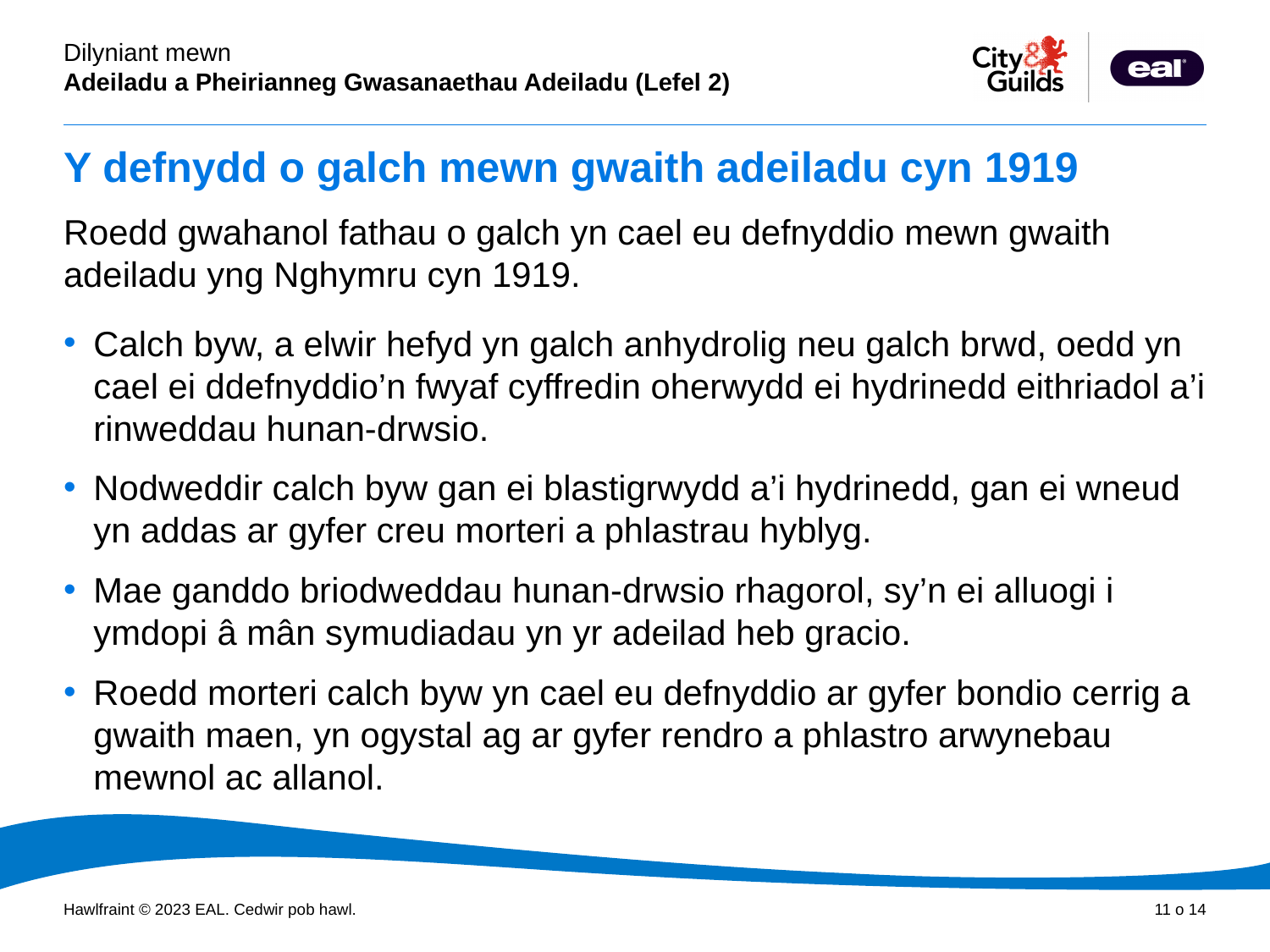

Y defnydd o galch mewn gwaith adeiladu cyn 1919
Roedd gwahanol fathau o galch yn cael eu defnyddio mewn gwaith adeiladu yng Nghymru cyn 1919.
Calch byw, a elwir hefyd yn galch anhydrolig neu galch brwd, oedd yn cael ei ddefnyddio’n fwyaf cyffredin oherwydd ei hydrinedd eithriadol a’i rinweddau hunan-drwsio.
Nodweddir calch byw gan ei blastigrwydd a’i hydrinedd, gan ei wneud yn addas ar gyfer creu morteri a phlastrau hyblyg.
Mae ganddo briodweddau hunan-drwsio rhagorol, sy’n ei alluogi i ymdopi â mân symudiadau yn yr adeilad heb gracio.
Roedd morteri calch byw yn cael eu defnyddio ar gyfer bondio cerrig a gwaith maen, yn ogystal ag ar gyfer rendro a phlastro arwynebau mewnol ac allanol.